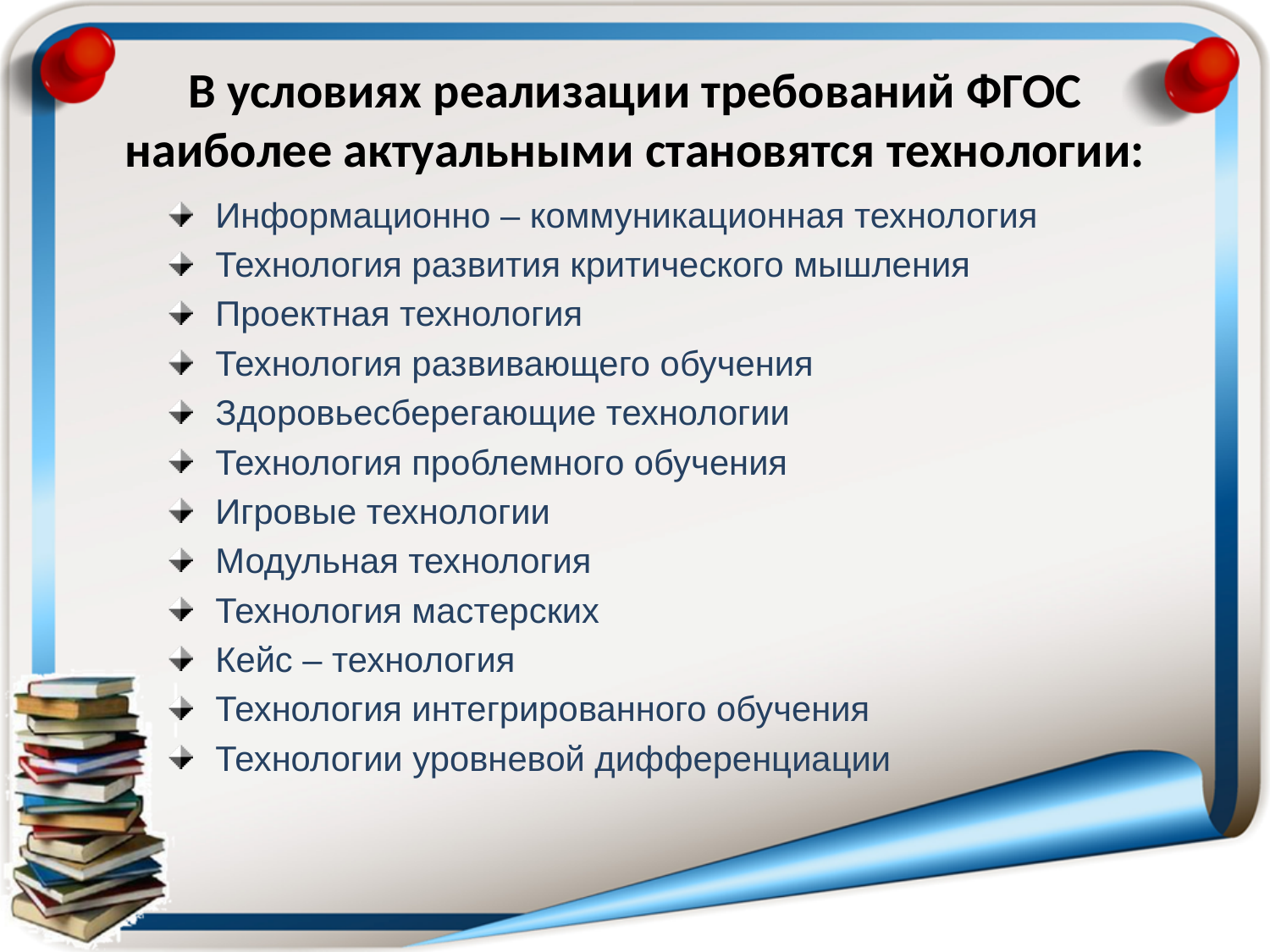

# В условиях реализации требований ФГОС наиболее актуальными становятся технологии:
Информационно – коммуникационная технология
Технология развития критического мышления
Проектная технология
Технология развивающего обучения
Здоровьесберегающие технологии
Технология проблемного обучения
Игровые технологии
Модульная технология
Технология мастерских
Кейс – технология
Технология интегрированного обучения
Технологии уровневой дифференциации